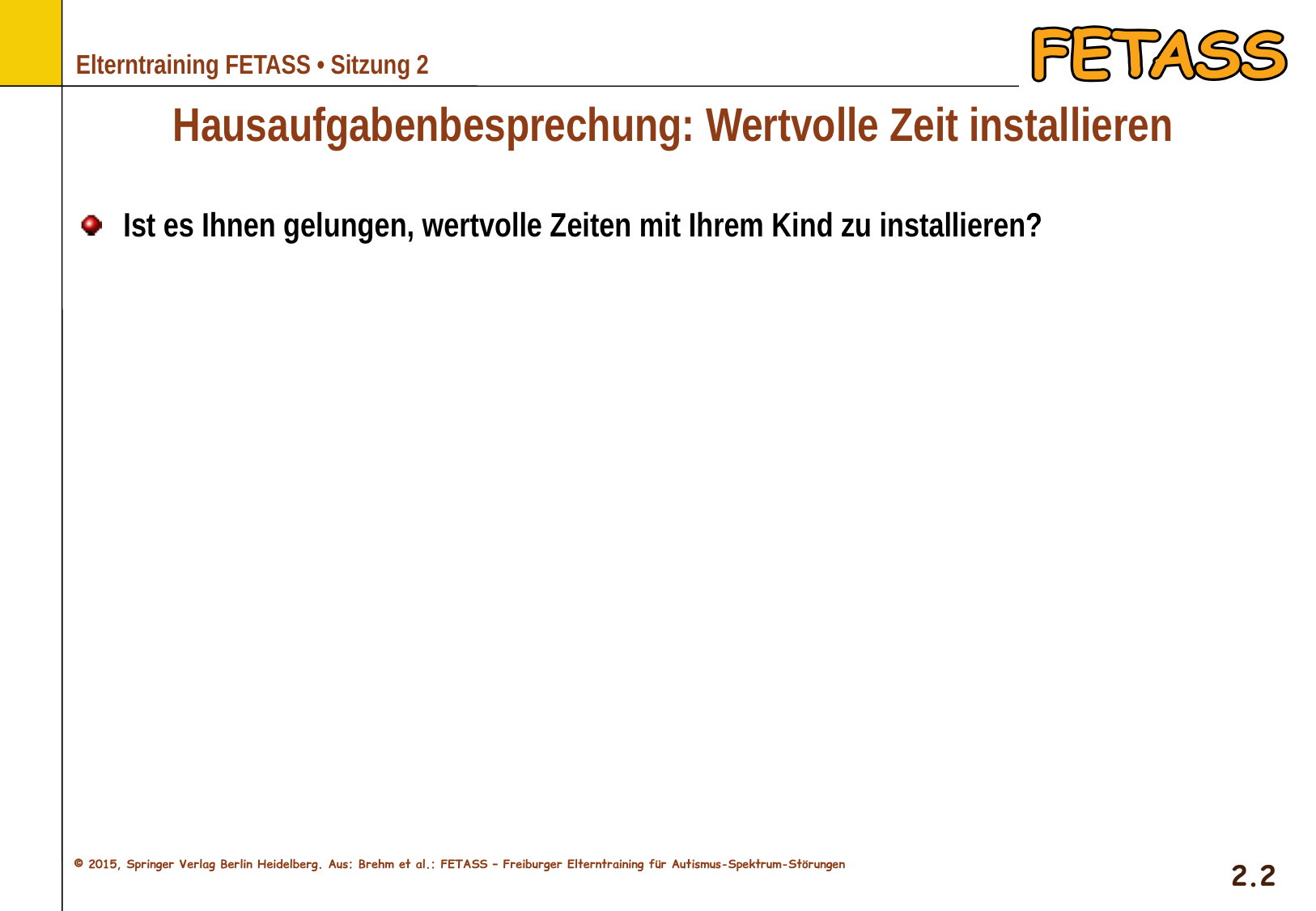

# Hausaufgabenbesprechung: Wertvolle Zeit installieren
Ist es Ihnen gelungen, wertvolle Zeiten mit Ihrem Kind zu installieren?

2.2